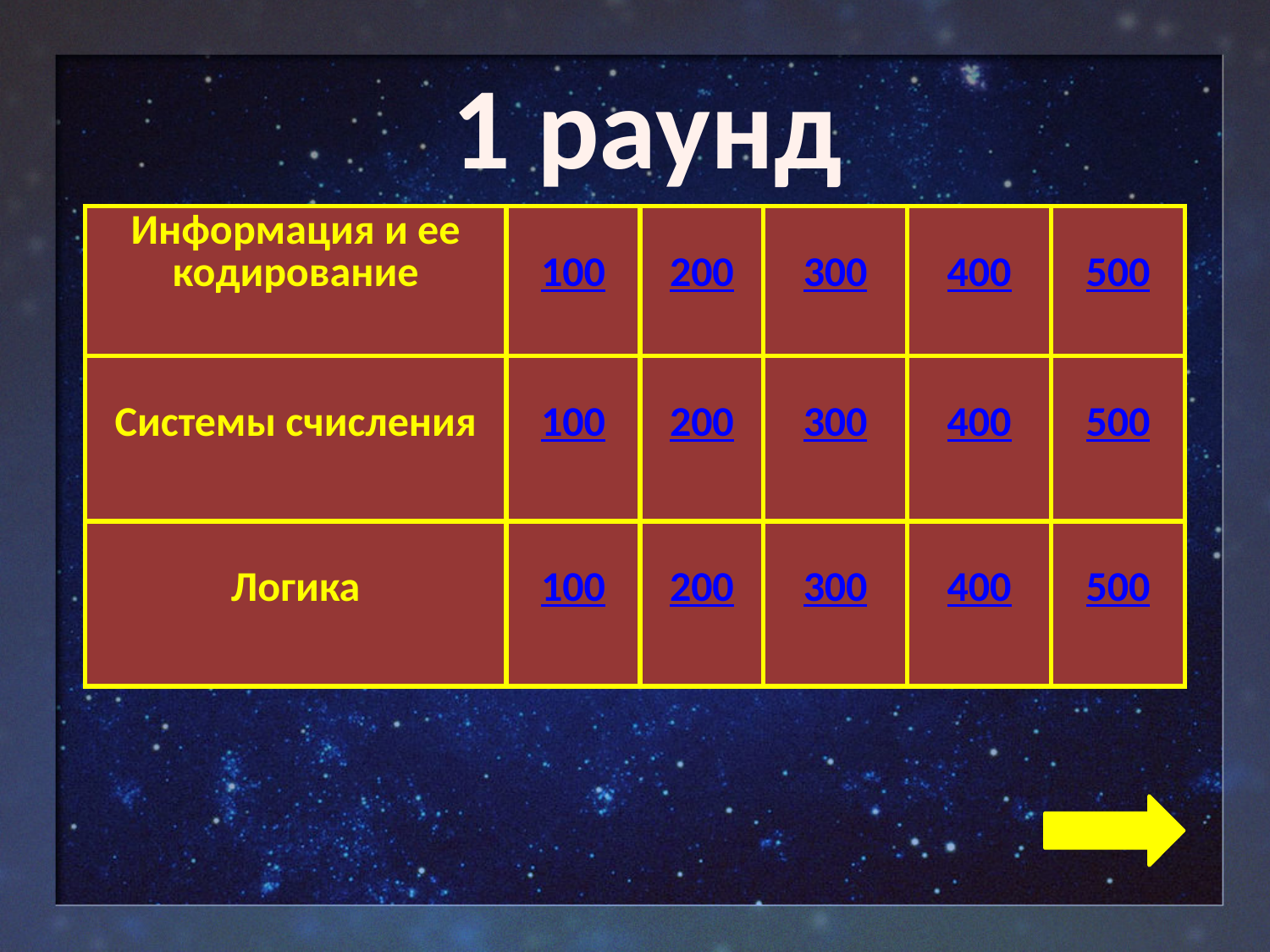

1 раунд
| Информация и ее кодирование | 100 | 200 | 300 | 400 | 500 |
| --- | --- | --- | --- | --- | --- |
| Системы счисления | 100 | 200 | 300 | 400 | 500 |
| Логика | 100 | 200 | 300 | 400 | 500 |